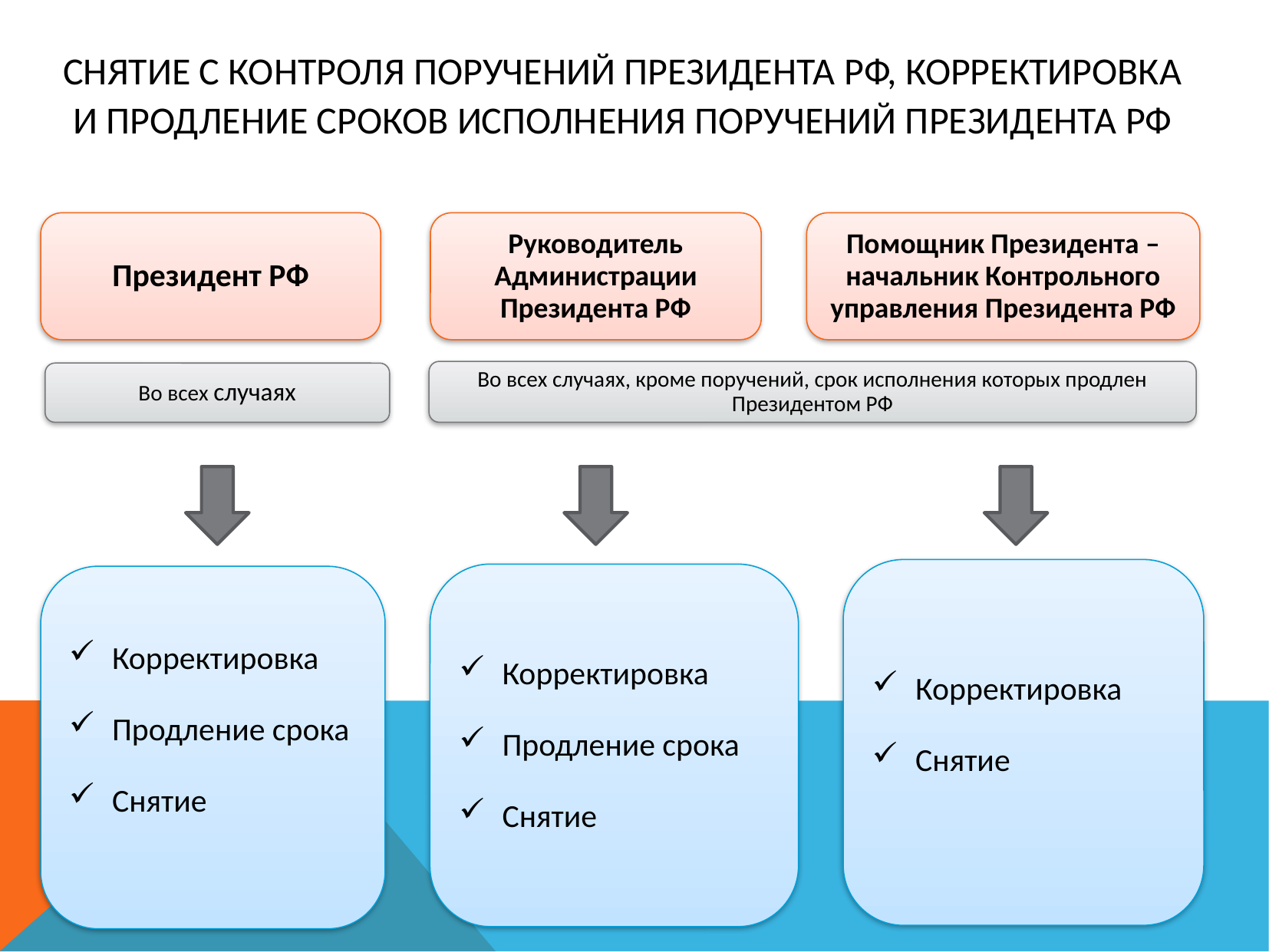

# Снятие с контроля поручений Президента РФ, корректировка и продление сроков исполнения поручений Президента РФ
Президент РФ
Руководитель Администрации Президента РФ
Помощник Президента – начальник Контрольного управления Президента РФ
Во всех случаях, кроме поручений, срок исполнения которых продлен Президентом РФ
Во всех случаях

Корректировка

Снятие

Корректировка

Продление срока

Снятие
Корректировка

Продление срока

Снятие